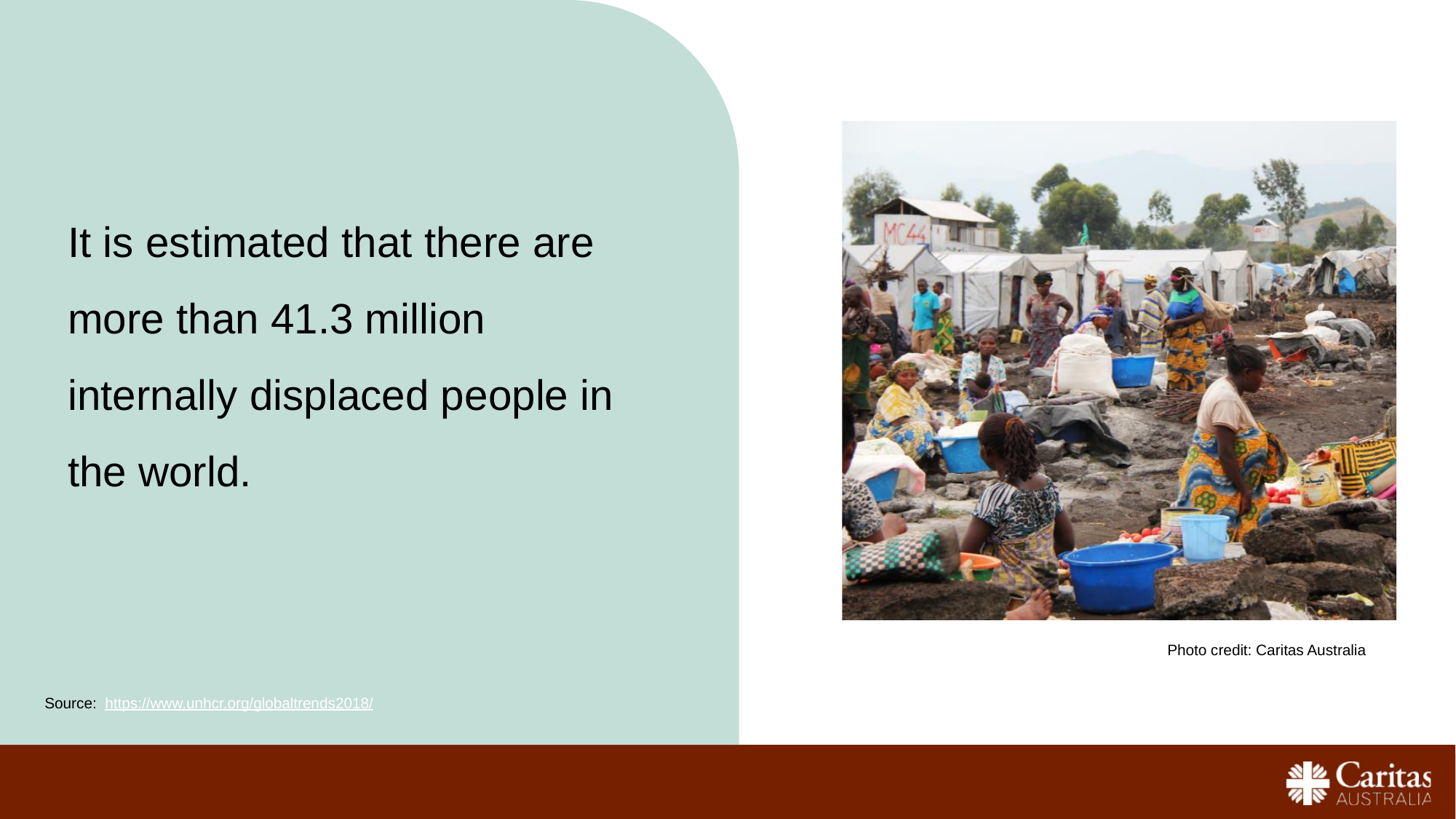

It is estimated that there are more than 41.3 million internally displaced people in the world.
Photo credit: Caritas Australia
Source:  https://www.unhcr.org/globaltrends2018/